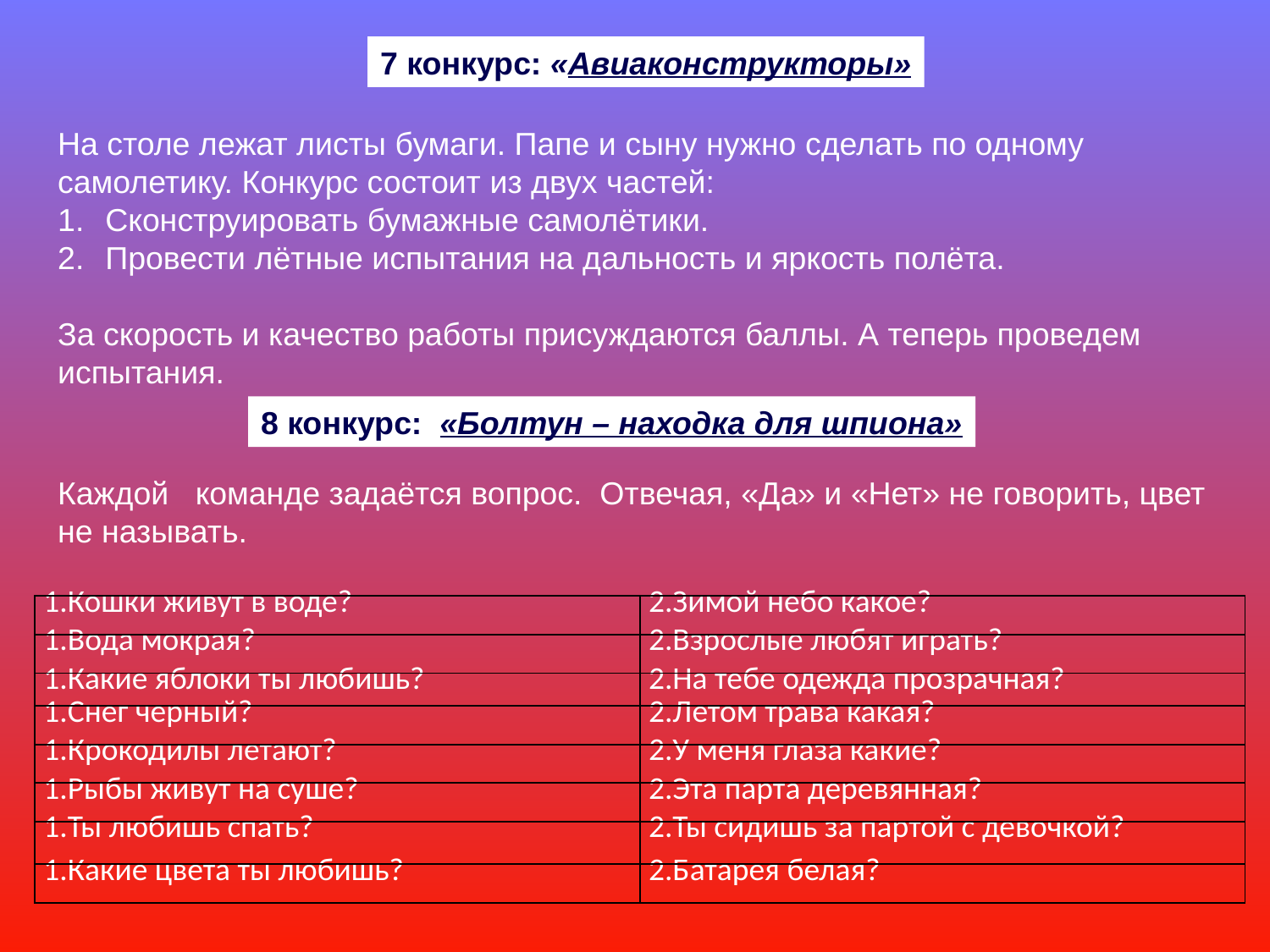

7 конкурс: «Авиаконструкторы»
На столе лежат листы бумаги. Папе и сыну нужно сделать по одному самолетику. Конкурс состоит из двух частей:
Сконструировать бумажные самолётики.
Провести лётные испытания на дальность и яркость полёта.

За скорость и качество работы присуждаются баллы. А теперь проведем испытания.
8 конкурс:  «Болтун – находка для шпиона»
Каждой   команде задаётся вопрос.  Отвечая, «Да» и «Нет» не говорить, цвет не называть.
| 1.Кошки живут в воде? | 2.Зимой небо какое? |
| --- | --- |
| 1.Вода мокрая? | 2.Взрослые любят играть? |
| 1.Какие яблоки ты любишь? | 2.На тебе одежда прозрачная? |
| 1.Снег черный? | 2.Летом трава какая? |
| 1.Крокодилы летают? | 2.У меня глаза какие? |
| 1.Рыбы живут на суше? | 2.Эта парта деревянная? |
| 1.Ты любишь спать? | 2.Ты сидишь за партой с девочкой? |
| 1.Какие цвета ты любишь? | 2.Батарея белая? |